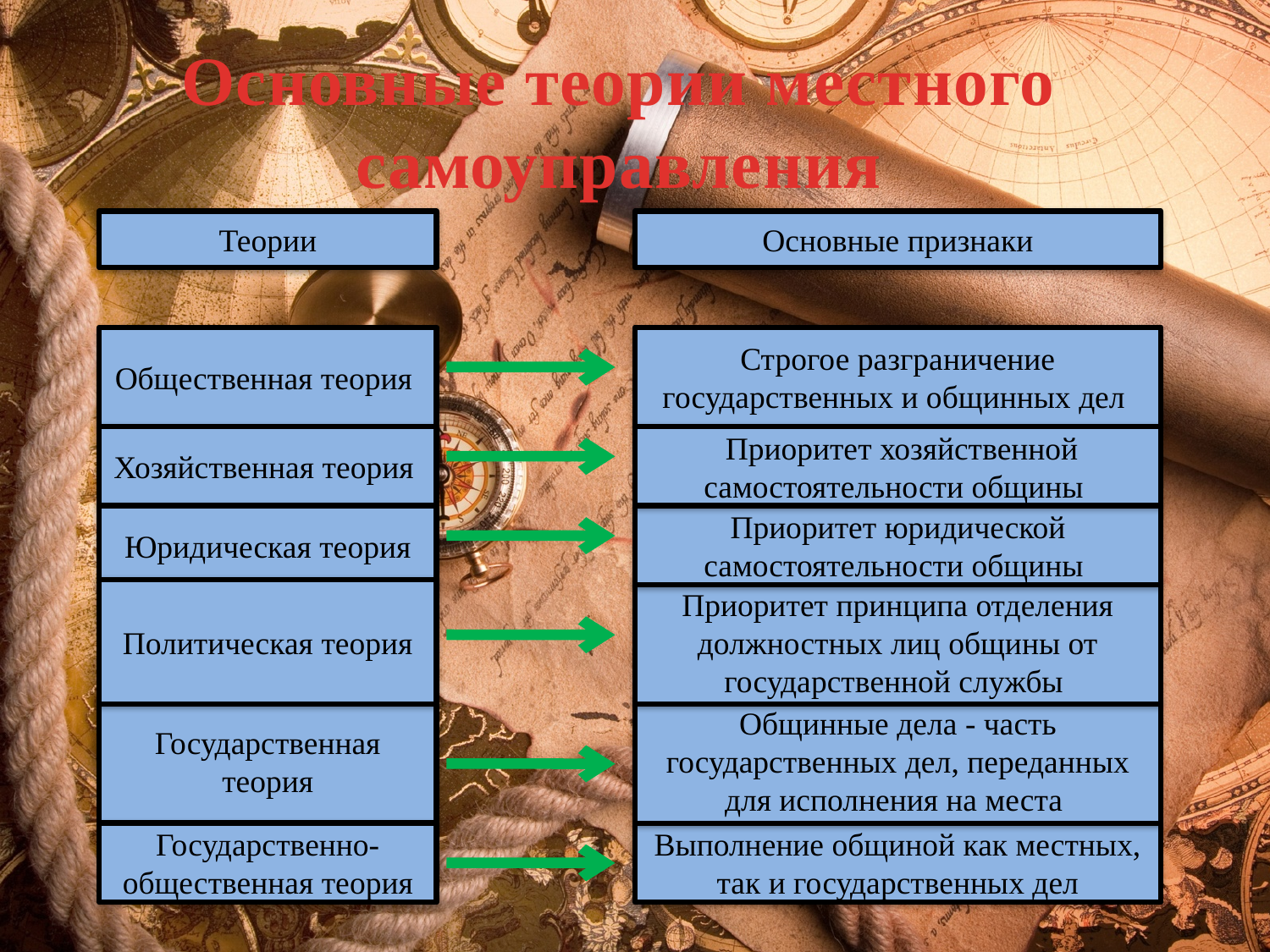

# Основные теории местного самоуправления
Теории
Основные признаки
Общественная теория
Строгое разграничение государственных и общинных дел
Хозяйственная теория
 Приоритет хозяйственной самостоятельности общины
Юридическая теория
Приоритет юридической самостоятельности общины
Политическая теория
Приоритет принципа отделения должностных лиц общины от государственной службы
Государственная теория
Общинные дела - часть государственных дел, переданных для исполнения на места
Государственно- общественная теория
Выполнение общиной как местных, так и государственных дел